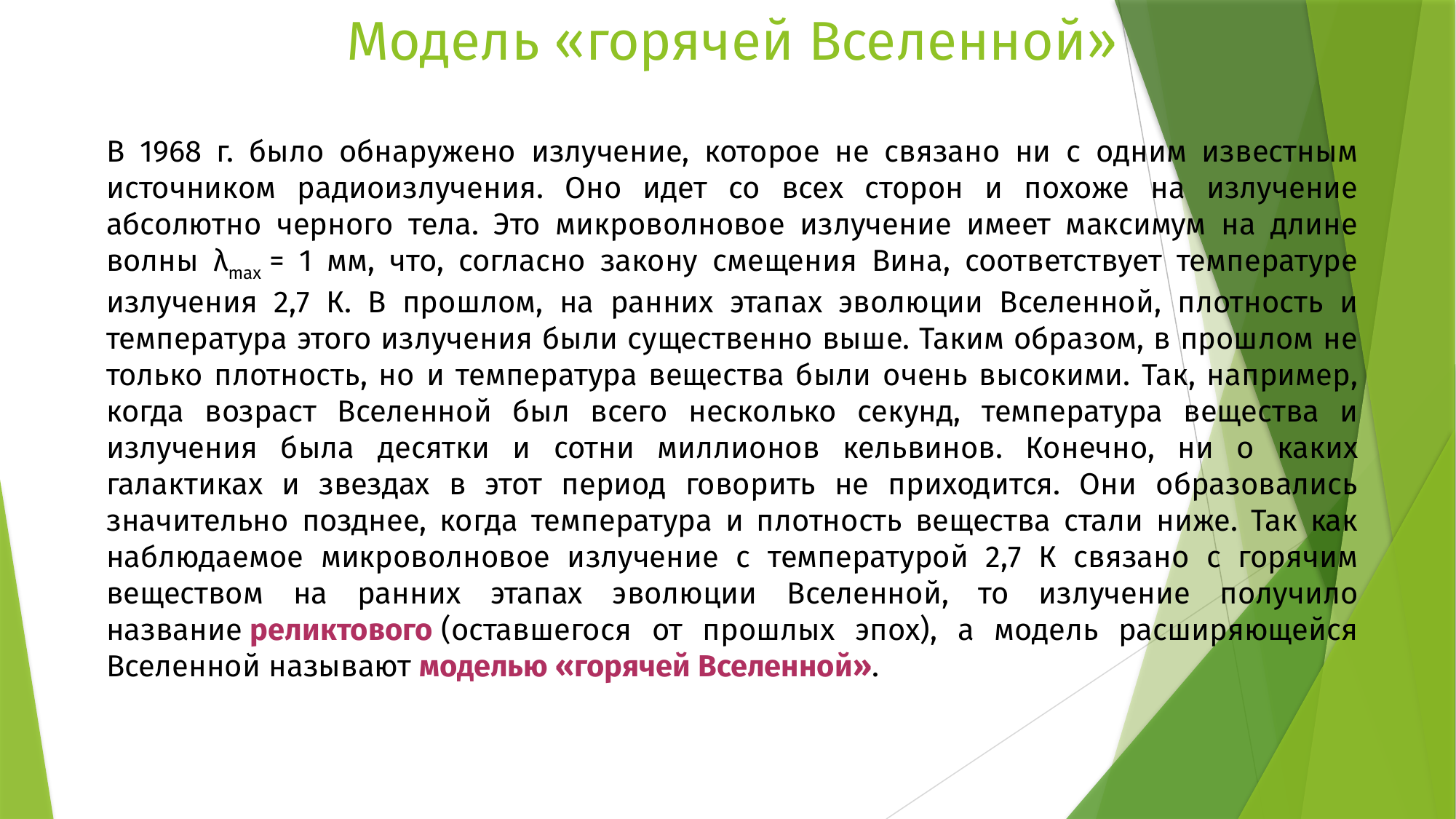

# Модель «горячей Вселенной»
В 1968 г. было обнаружено излучение, которое не связано ни с одним известным источником радиоизлучения. Оно идет со всех сторон и похоже на излучение абсолютно черного тела. Это микроволновое излучение имеет максимум на длине волны λmax = 1 мм, что, согласно закону смещения Вина, соответствует температуре излучения 2,7 К. В прошлом, на ранних этапах эволюции Вселенной, плотность и температура этого излучения были существенно выше. Таким образом, в прошлом не только плотность, но и температура вещества были очень высокими. Так, например, когда возраст Вселенной был всего несколько секунд, температура вещества и излучения была десятки и сотни миллионов кельвинов. Конечно, ни о каких галактиках и звездах в этот период говорить не приходится. Они образовались значительно позднее, когда температура и плотность вещества стали ниже. Так как наблюдаемое микроволновое излучение с температурой 2,7 К связано с горячим веществом на ранних этапах эволюции Вселенной, то излучение получило название реликтового (оставшегося от прошлых эпох), а модель расширяющейся Вселенной называют моделью «горячей Вселенной».